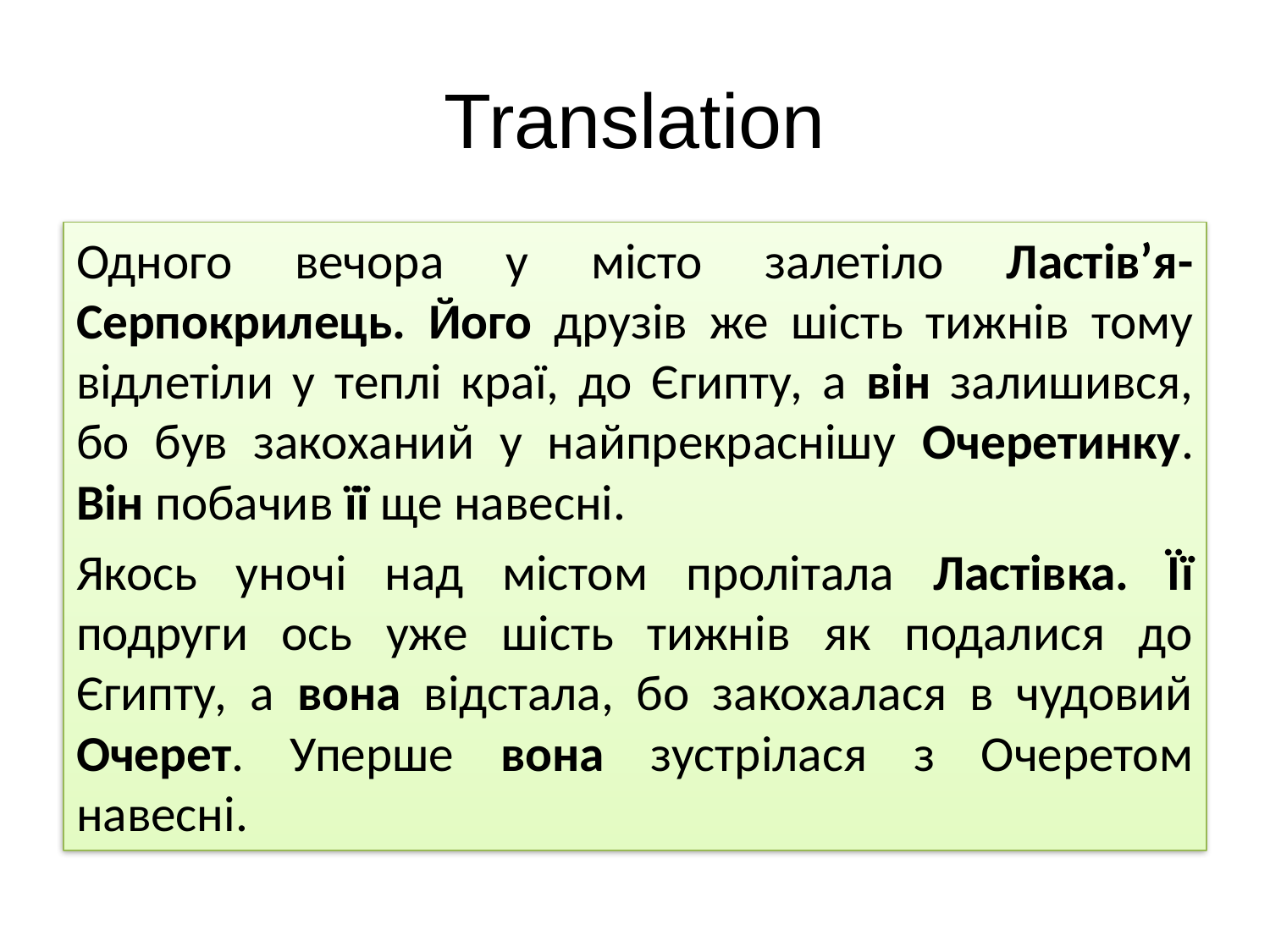

# Translation
Одного вечора у місто залетіло Ластів’я-Серпокрилець. Його друзів же шість тижнів тому відлетіли у теплі краї, до Єгипту, а він залишився, бо був закоханий у найпрекраснішу Очеретинку. Він побачив її ще навесні.
Якось уночі над містом пролітала Ластівка. Її подруги ось уже шість тижнів як подалися до Єгипту, а вона відстала, бо закохалася в чудовий Очерет. Уперше вона зустрілася з Очеретом навесні.